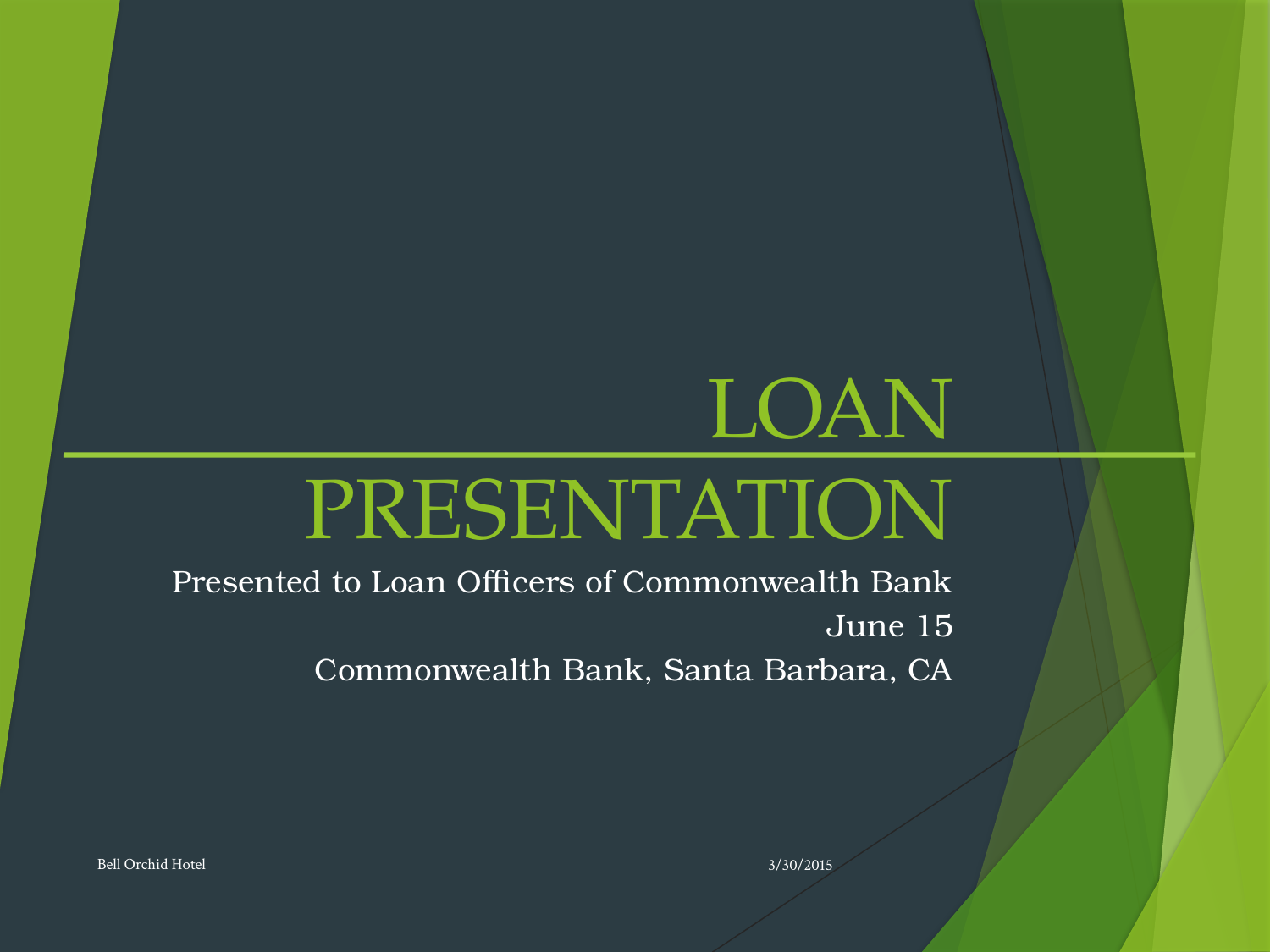

# LOAN PRESENTATION

Presented to Loan Officers of Commonwealth Bank
June 15
Commonwealth Bank, Santa Barbara, CA
Bell Orchid Hotel
3/30/2015